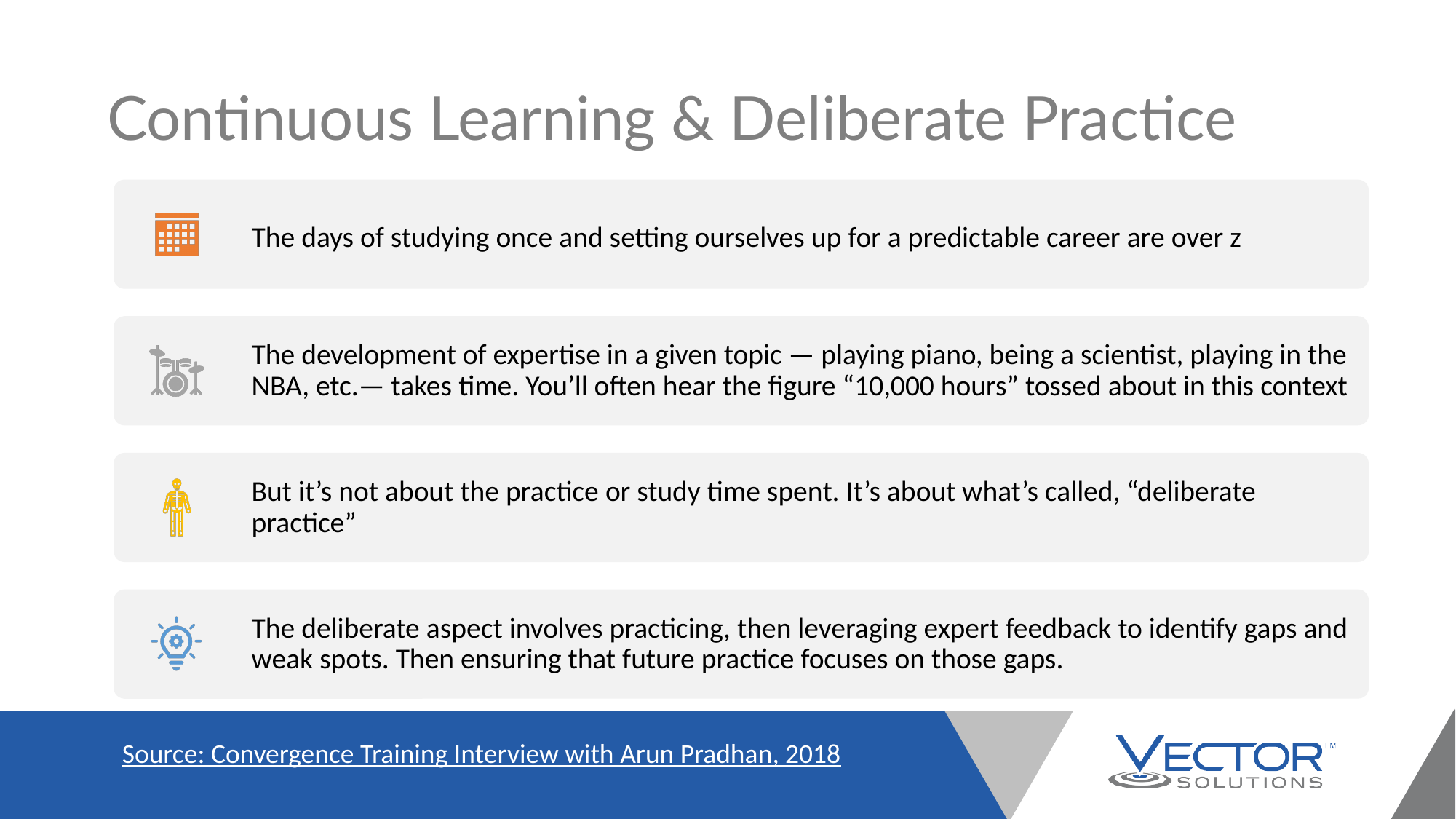

# Continuous Learning & Deliberate Practice
The days of studying once and setting ourselves up for a predictable career are over z
The development of expertise in a given topic — playing piano, being a scientist, playing in the NBA, etc.— takes time. You’ll often hear the figure “10,000 hours” tossed about in this context
But it’s not about the practice or study time spent. It’s about what’s called, “deliberate practice”
The deliberate aspect involves practicing, then leveraging expert feedback to identify gaps and weak spots. Then ensuring that future practice focuses on those gaps.
Source: Convergence Training Interview with Arun Pradhan, 2018